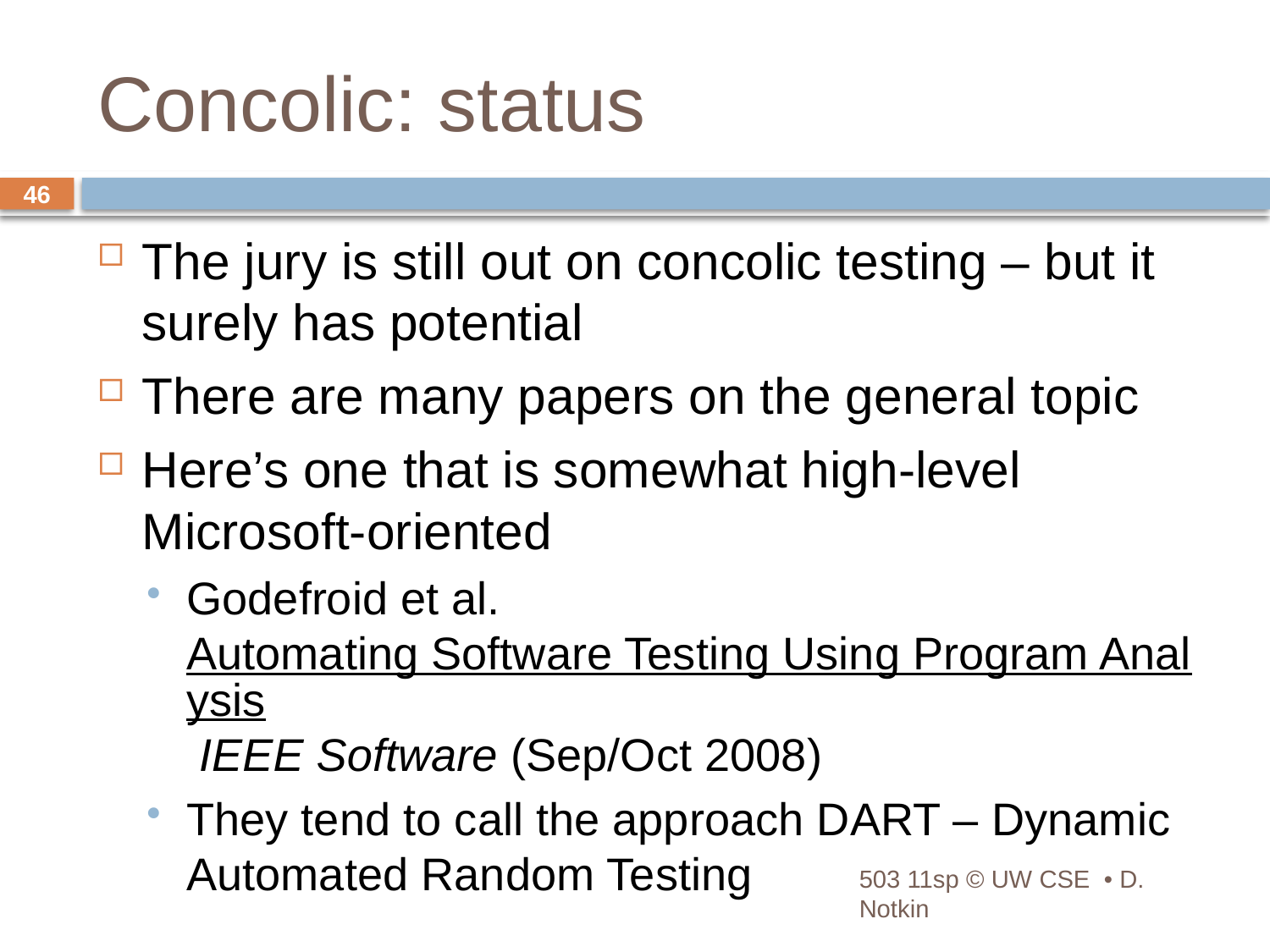

# Concolic: status
46
The jury is still out on concolic testing – but it surely has potential
There are many papers on the general topic
Here’s one that is somewhat high-level Microsoft-oriented
Godefroid et al.  Automating Software Testing Using Program Analysis IEEE Software (Sep/Oct 2008)
They tend to call the approach DART – Dynamic Automated Random Testing
503 11sp © UW CSE  • D. Notkin